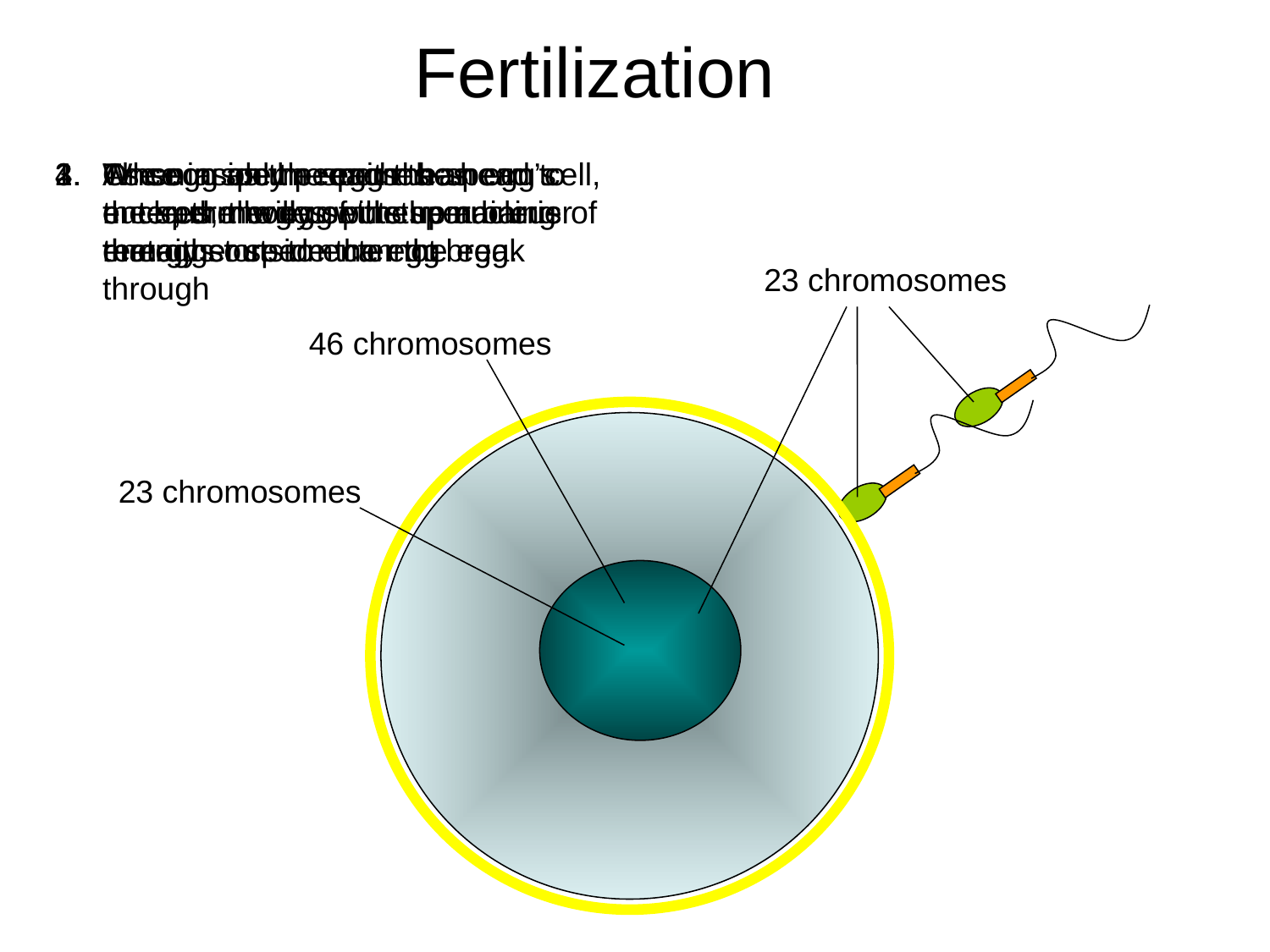

Fertilization
When a sperm reaches an egg cell, the sperm will use the remaining energy store to enter the egg.

The egg only permits the head to enter, the body of the sperm remains outside the egg
As soon as the sperm has entered, the egg puts up a barrier that other sperm cannot break through
Once inside the egg the sperm’s nucleus merges with the nucleus of the egg.
23 chromosomes

46 chromosomes

23 chromosomes